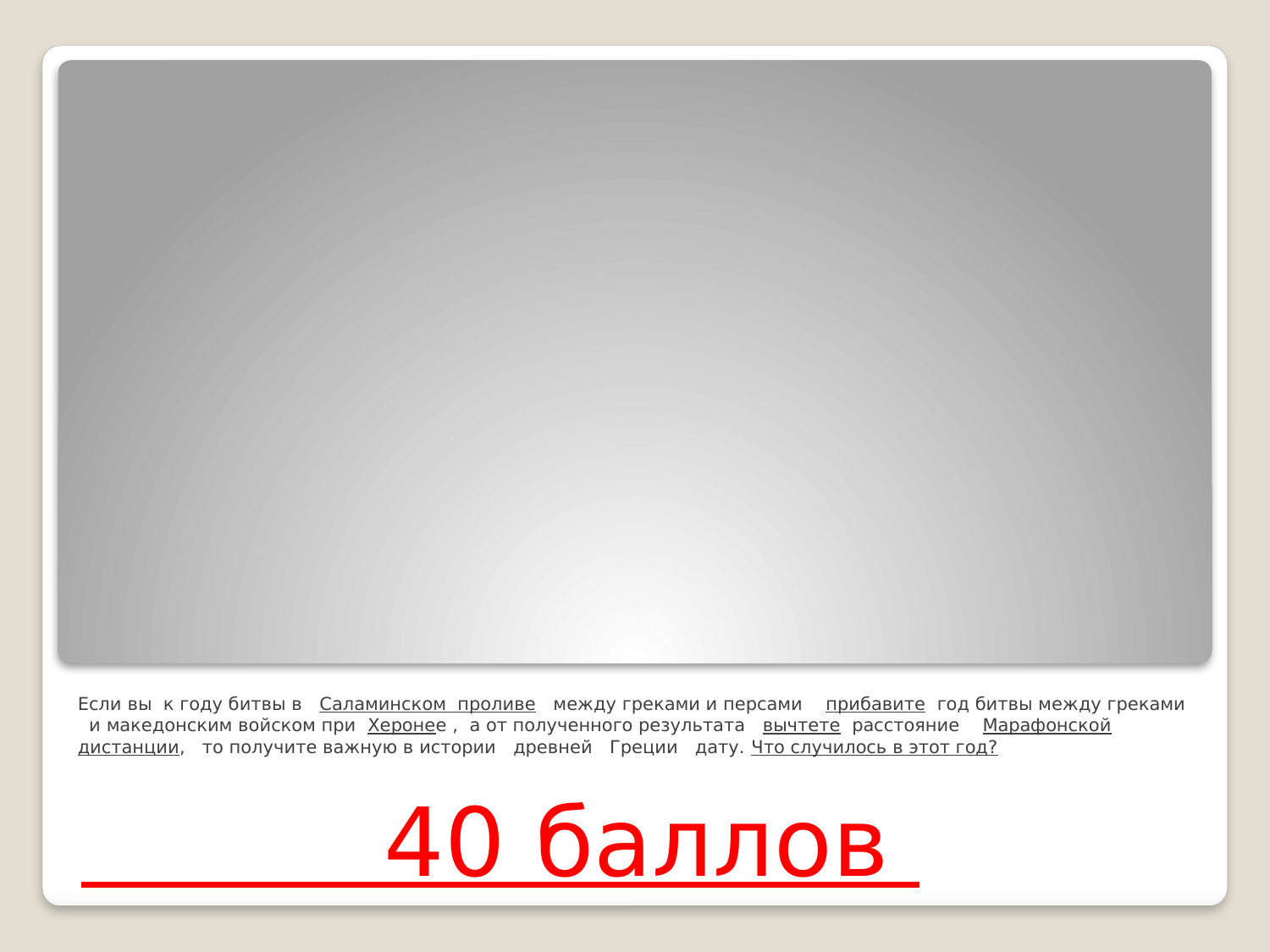

# Если вы  к году битвы в   Саламинском  проливе   между греками и персами    прибавите  год битвы между греками   и македонским войском при  Херонее ,  а от полученного результата   вычтете  расстояние    Марафонской дистанции,   то получите важную в истории   древней   Греции   дату. Что случилось в этот год?
          40 баллов